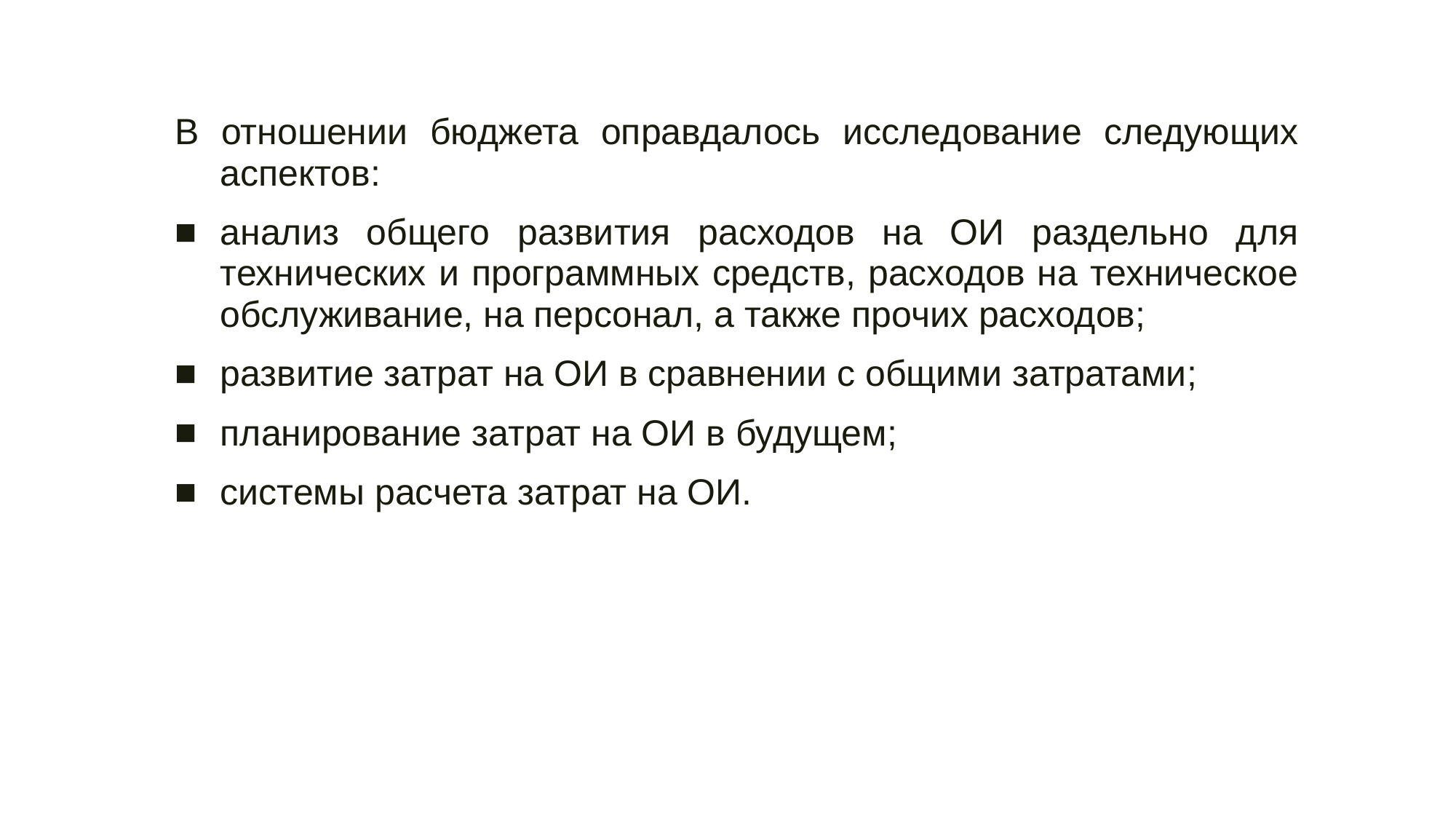

В отношении бюджета оправдалось исследование следующих аспектов:
анализ общего развития расходов на ОИ раздельно для технических и программных средств, расходов на техническое обслуживание, на персонал, а также прочих расходов;
развитие затрат на ОИ в сравнении с общими затратами;
планирование затрат на ОИ в будущем;
системы расчета затрат на ОИ.